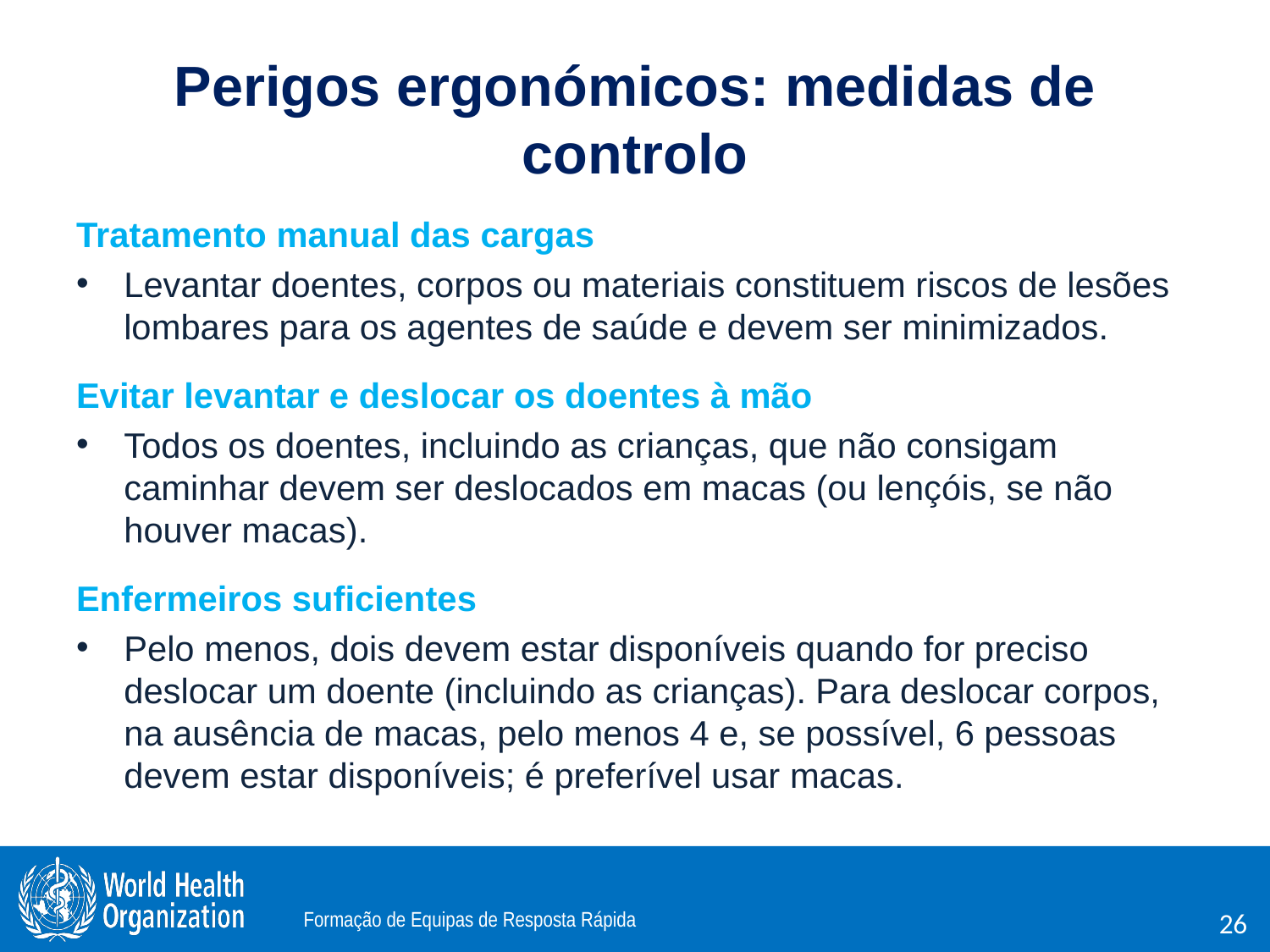

# Perigos ergonómicos: medidas de controlo
Tratamento manual das cargas
Levantar doentes, corpos ou materiais constituem riscos de lesões lombares para os agentes de saúde e devem ser minimizados.

Evitar levantar e deslocar os doentes à mão
Todos os doentes, incluindo as crianças, que não consigam caminhar devem ser deslocados em macas (ou lençóis, se não houver macas).

Enfermeiros suficientes
Pelo menos, dois devem estar disponíveis quando for preciso deslocar um doente (incluindo as crianças). Para deslocar corpos,  na ausência de macas, pelo menos 4 e, se possível, 6 pessoas devem estar disponíveis; é preferível usar macas.